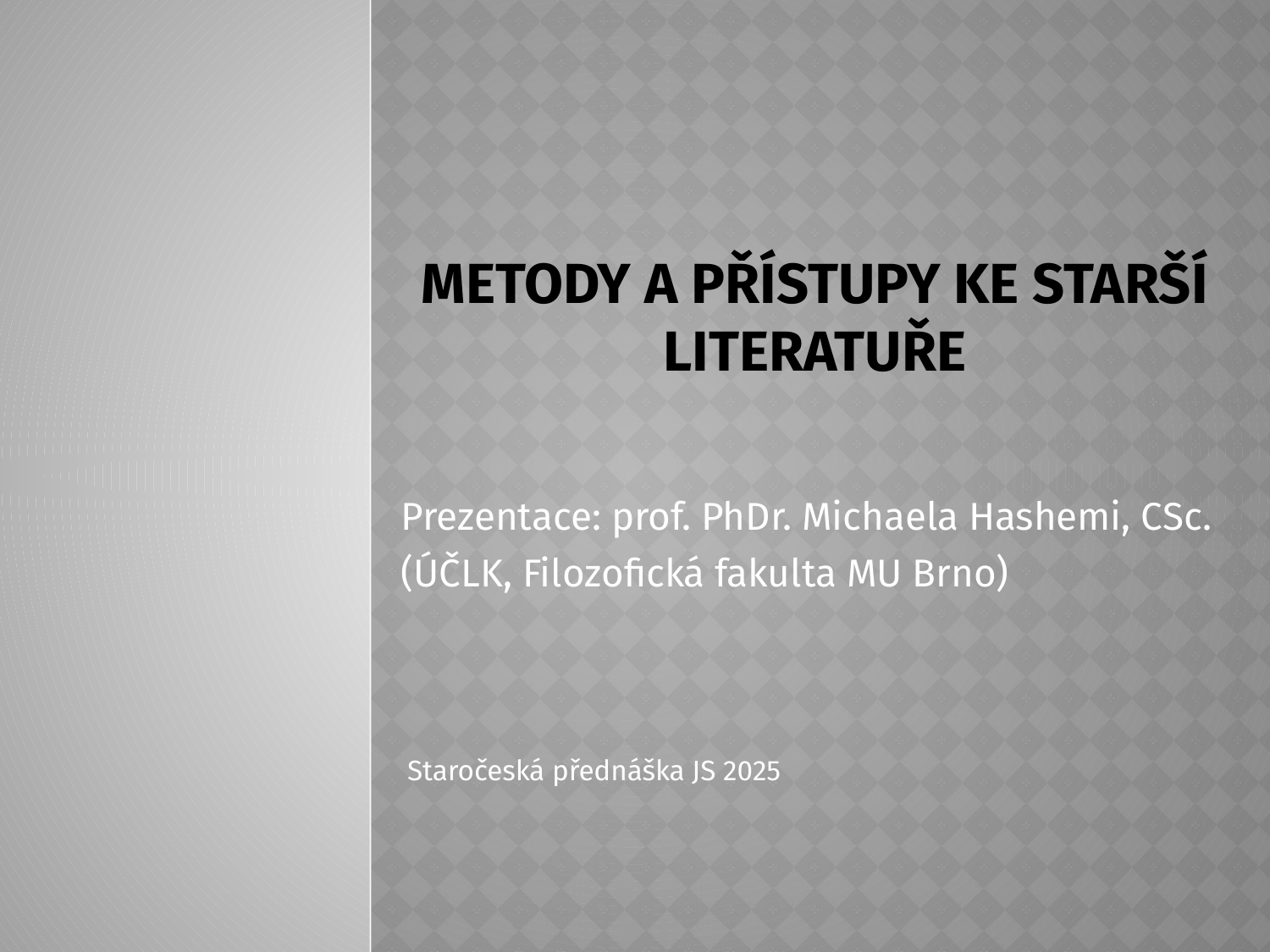

# Metody a přístupy ke starší literatuře
Prezentace: prof. PhDr. Michaela Hashemi, CSc.
(ÚČLK, Filozofická fakulta MU Brno)
Staročeská přednáška JS 2025